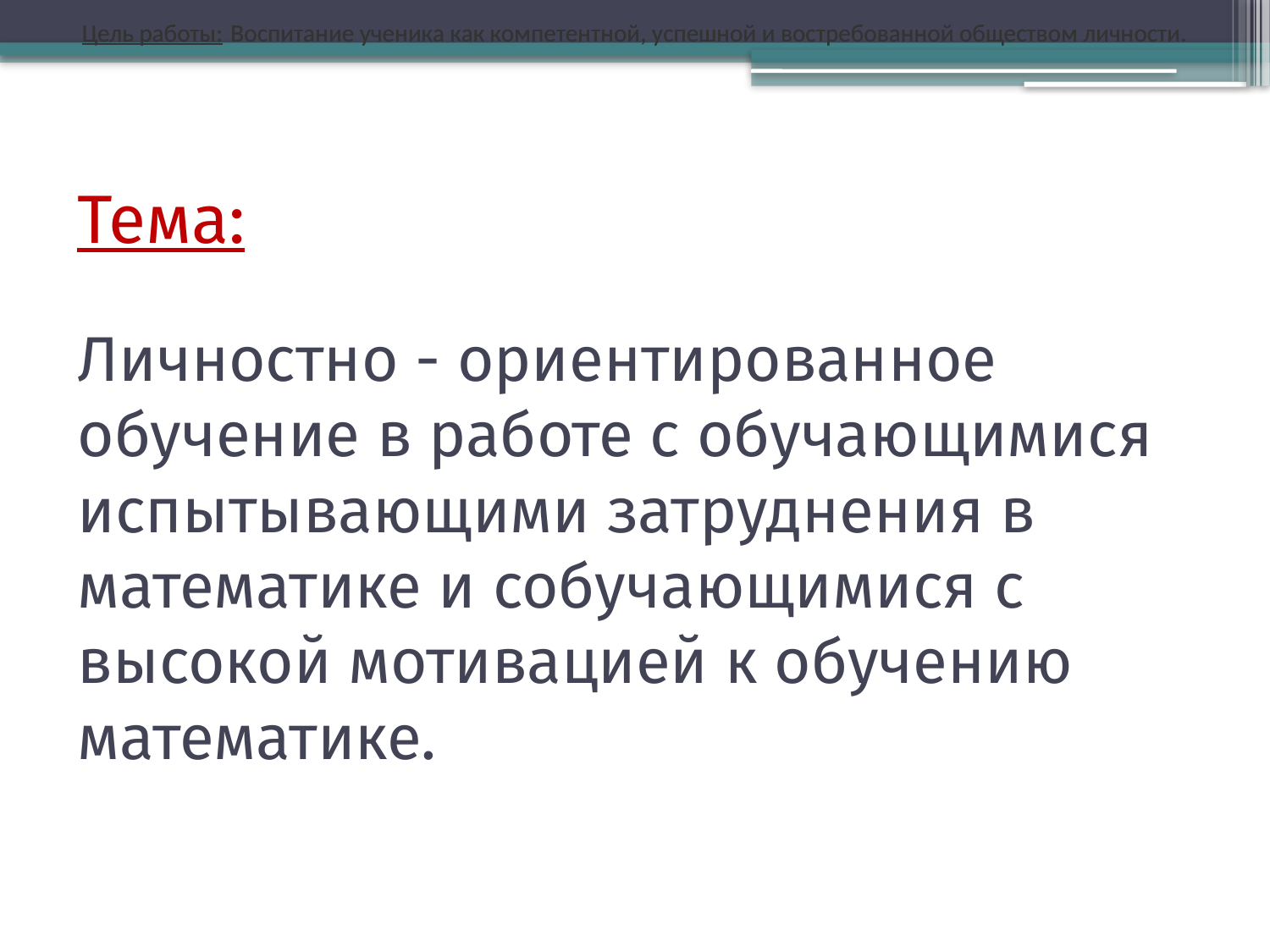

Цель работы: Воспитание ученика как компетентной, успешной и востребованной обществом личности.
Цель работы: Воспитание ученика как компетентной, успешной и востребованной обществом личности.
# Тема: Личностно - ориентированное обучение в работе с обучающимися испытывающими затруднения в  математике и собучающимися с высокой мотивацией к обучению математике.